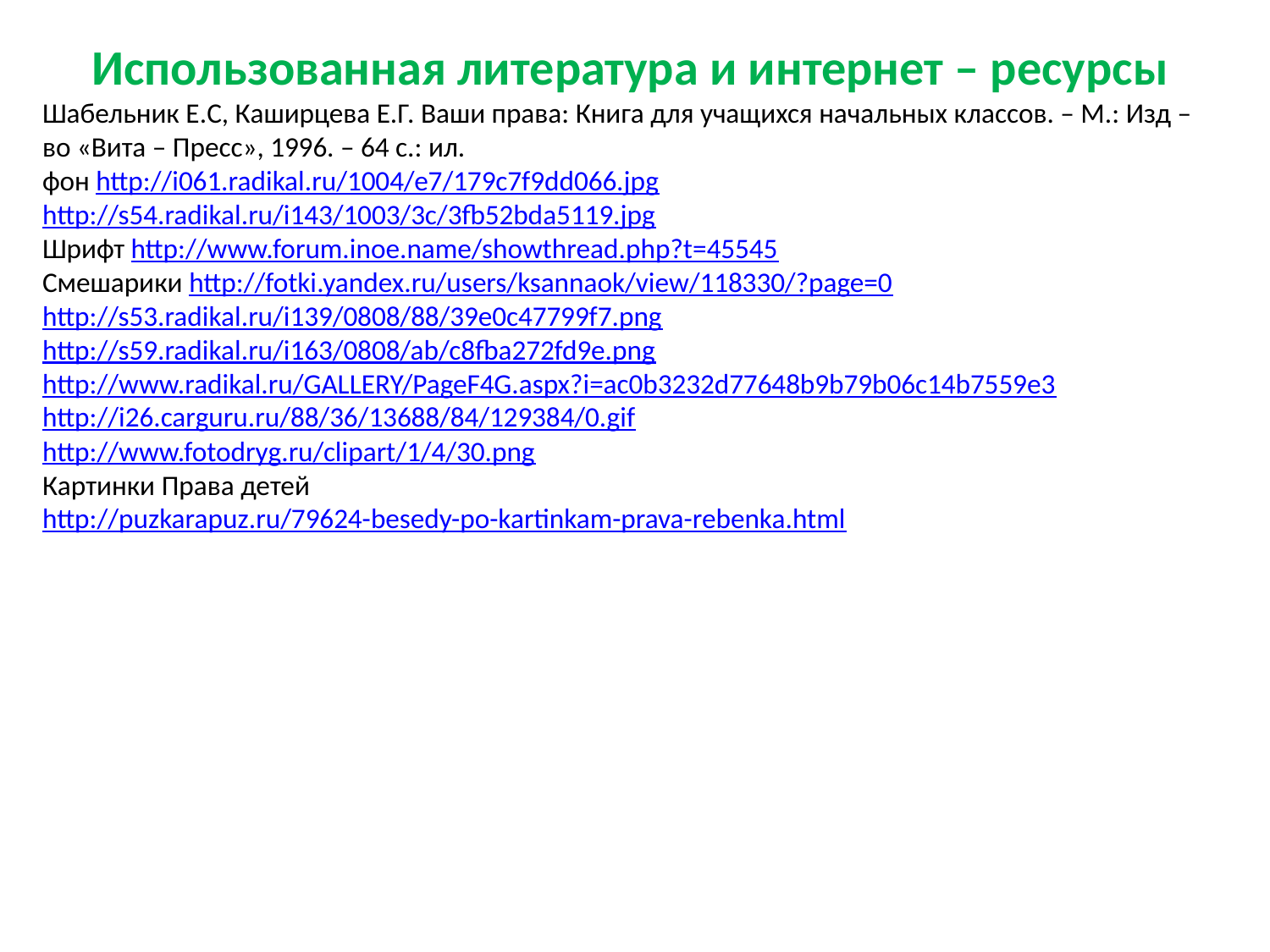

Использованная литература и интернет – ресурсы
Шабельник Е.С, Каширцева Е.Г. Ваши права: Книга для учащихся начальных классов. – М.: Изд – во «Вита – Пресс», 1996. – 64 с.: ил.
фон http://i061.radikal.ru/1004/e7/179c7f9dd066.jpg
http://s54.radikal.ru/i143/1003/3c/3fb52bda5119.jpg
Шрифт http://www.forum.inoe.name/showthread.php?t=45545
Смешарики http://fotki.yandex.ru/users/ksannaok/view/118330/?page=0
http://s53.radikal.ru/i139/0808/88/39e0c47799f7.png
http://s59.radikal.ru/i163/0808/ab/c8fba272fd9e.png
http://www.radikal.ru/GALLERY/PageF4G.aspx?i=ac0b3232d77648b9b79b06c14b7559e3
http://i26.carguru.ru/88/36/13688/84/129384/0.gif
http://www.fotodryg.ru/clipart/1/4/30.png
Картинки Права детей
http://puzkarapuz.ru/79624-besedy-po-kartinkam-prava-rebenka.html